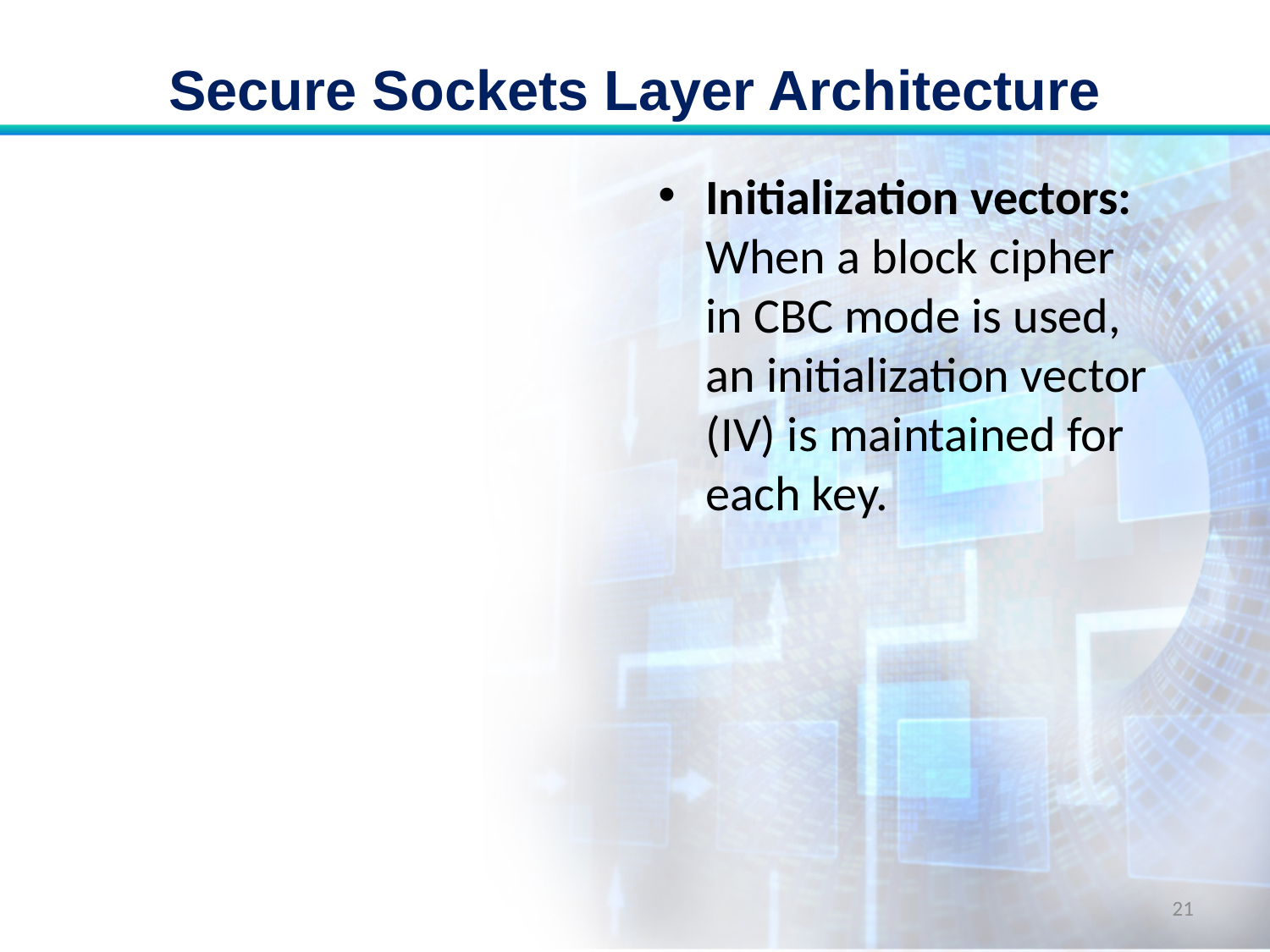

# Secure Sockets Layer Architecture
Initialization vectors: When a block cipher in CBC mode is used, an initialization vector (IV) is maintained for each key.
21